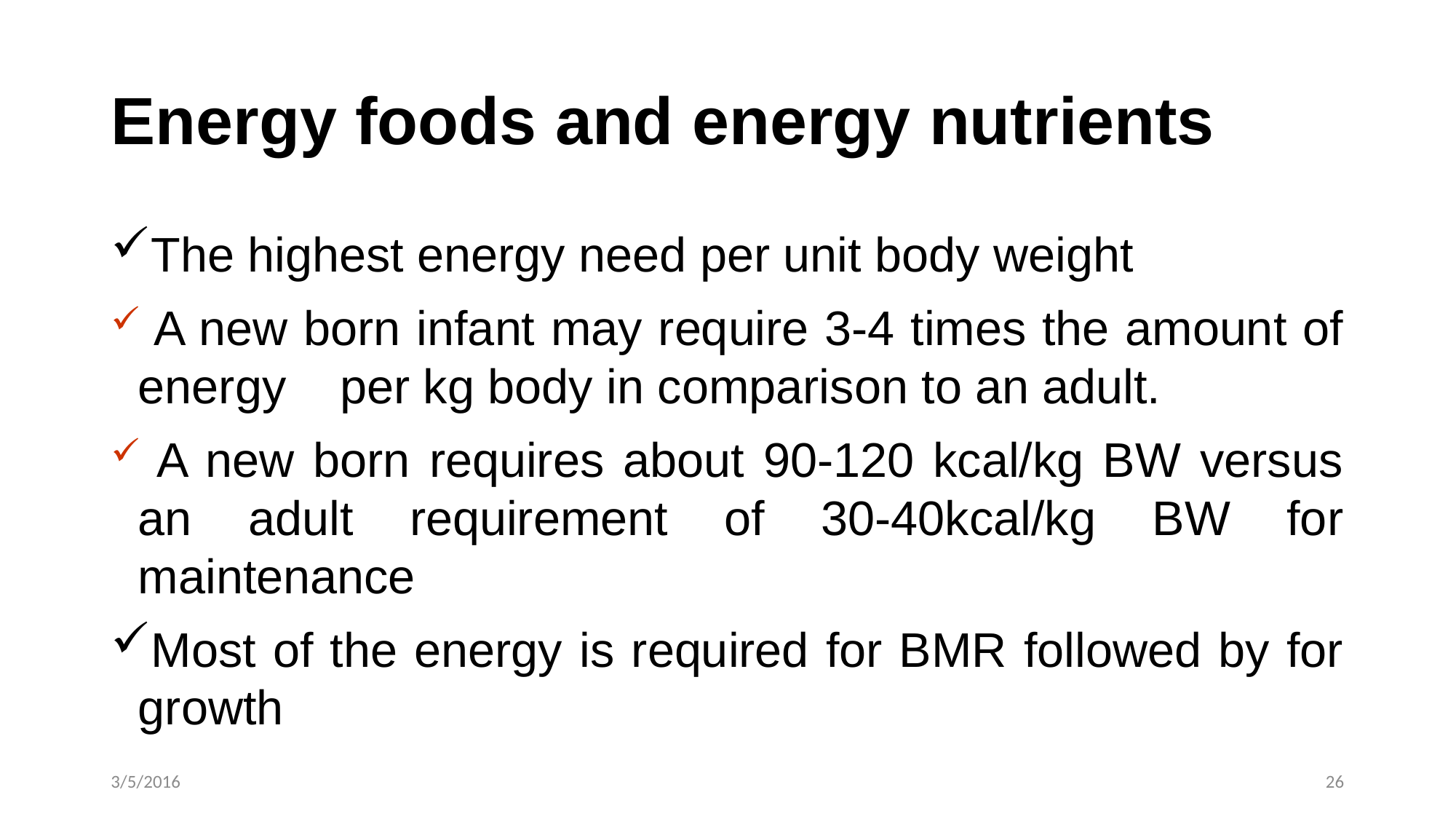

# Energy foods and energy nutrients
The highest energy need per unit body weight
 A new born infant may require 3-4 times the amount of energy    per kg body in comparison to an adult.
 A new born requires about 90-120 kcal/kg BW versus an adult requirement of 30-40kcal/kg BW for maintenance
Most of the energy is required for BMR followed by for growth
3/5/2016
26